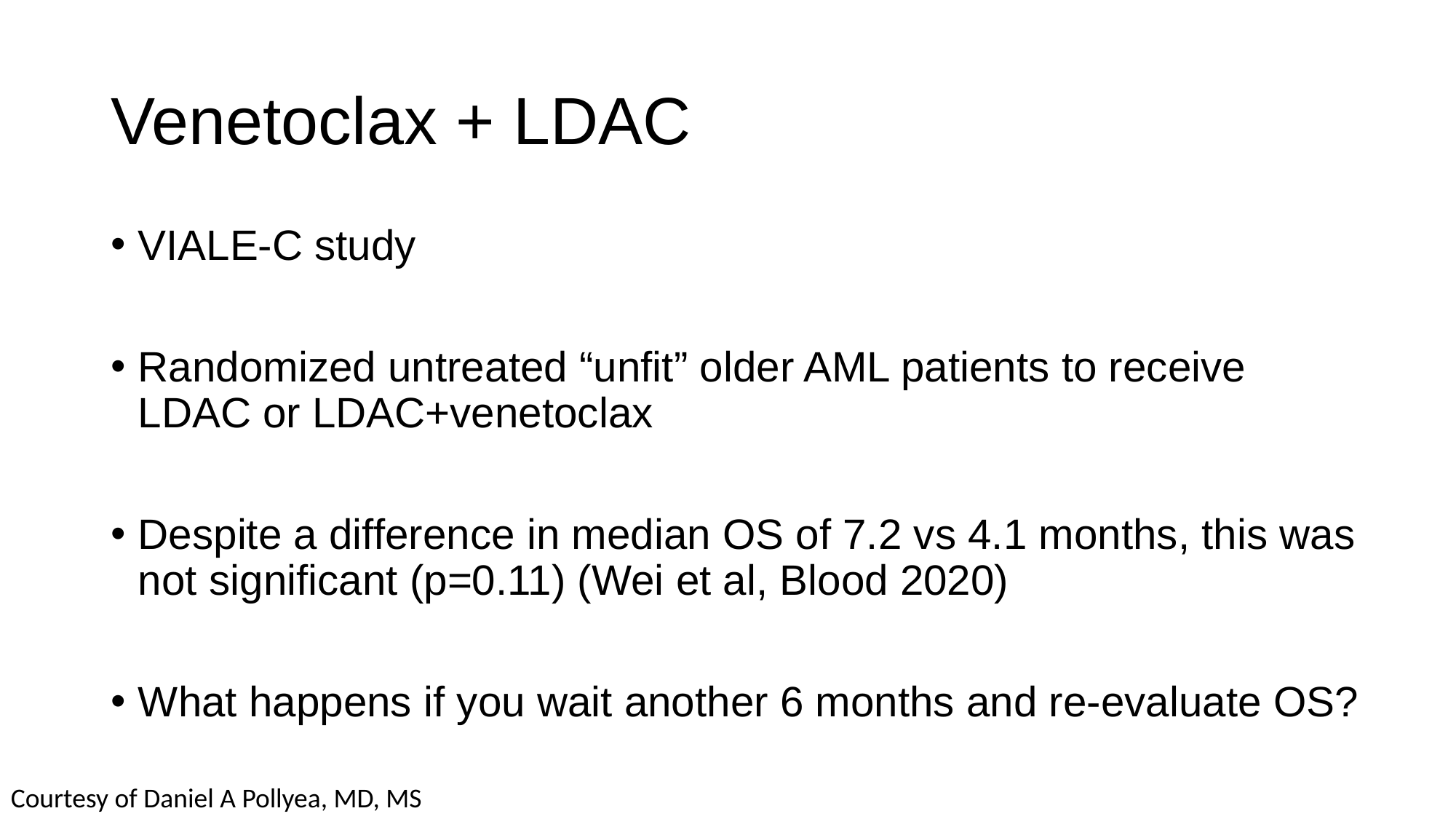

# Venetoclax + LDAC
VIALE-C study

Randomized untreated “unfit” older AML patients to receive LDAC or LDAC+venetoclax

Despite a difference in median OS of 7.2 vs 4.1 months, this was not significant (p=0.11) (Wei et al, Blood 2020)

What happens if you wait another 6 months and re-evaluate OS?
Courtesy of Daniel A Pollyea, MD, MS